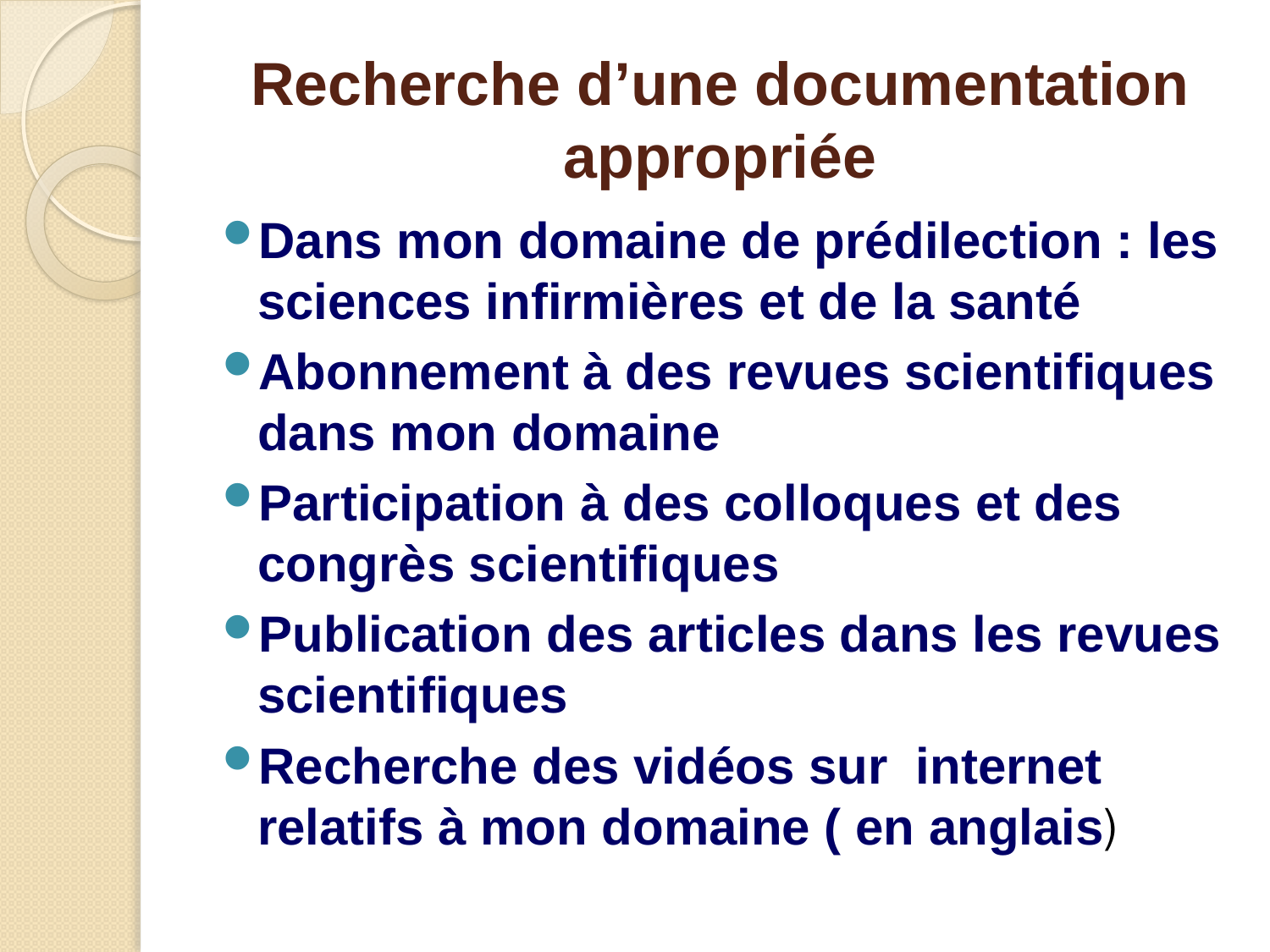

# Recherche d’une documentation appropriée
Dans mon domaine de prédilection : les sciences infirmières et de la santé
Abonnement à des revues scientifiques dans mon domaine
Participation à des colloques et des congrès scientifiques
Publication des articles dans les revues scientifiques
Recherche des vidéos sur  internet relatifs à mon domaine ( en anglais)